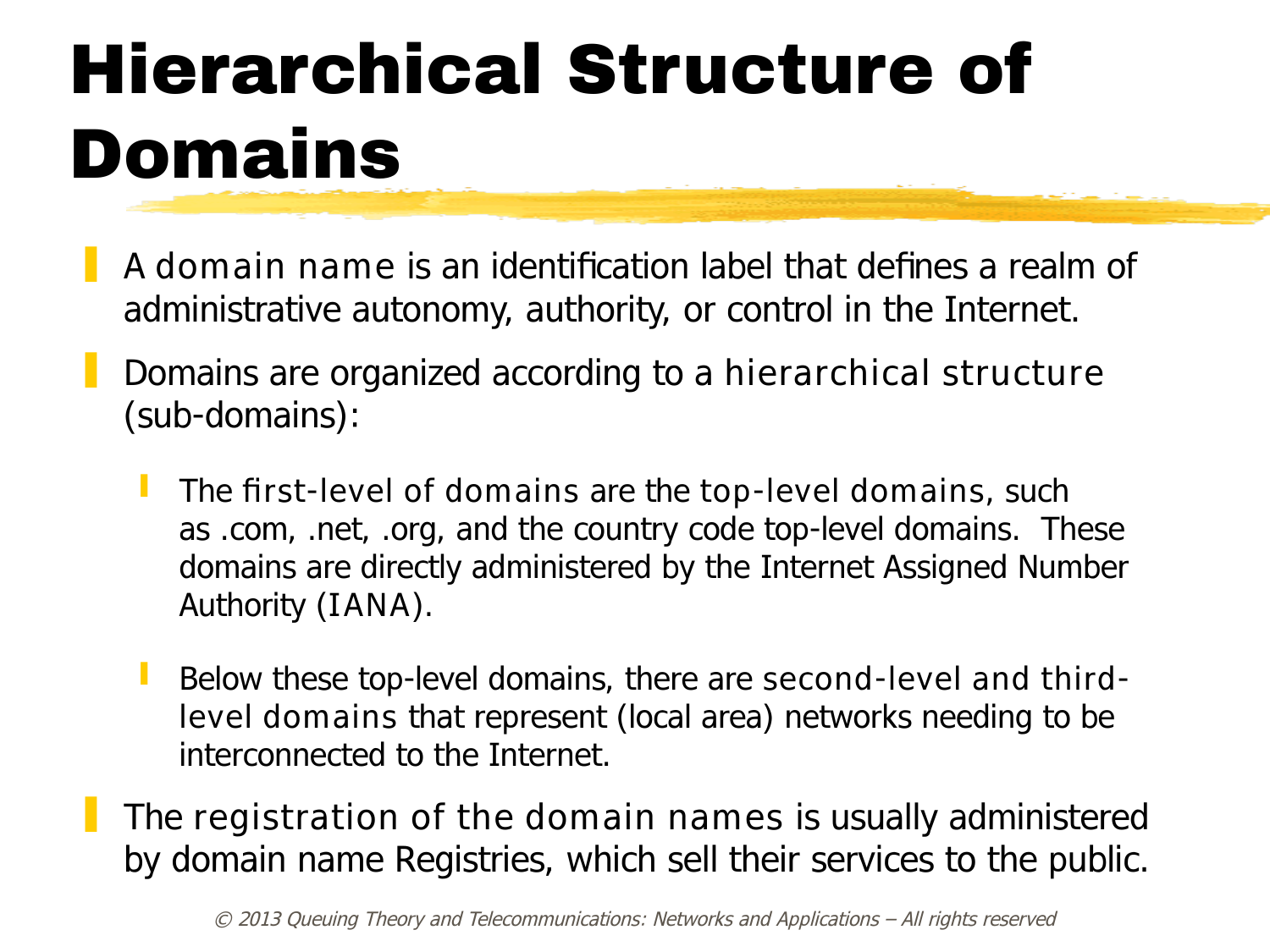

# Hierarchical Structure of Domains
A domain name is an identification label that defines a realm of administrative autonomy, authority, or control in the Internet.

Domains are organized according to a hierarchical structure (sub-domains):

The first-level of domains are the top-level domains, such as .com, .net, .org, and the country code top-level domains.  These domains are directly administered by the Internet Assigned Number Authority (IANA).

Below these top-level domains, there are second-level and third-level domains that represent (local area) networks needing to be interconnected to the Internet.

The registration of the domain names is usually administered by domain name Registries, which sell their services to the public.
© 2013 Queuing Theory and Telecommunications: Networks and Applications – All rights reserved